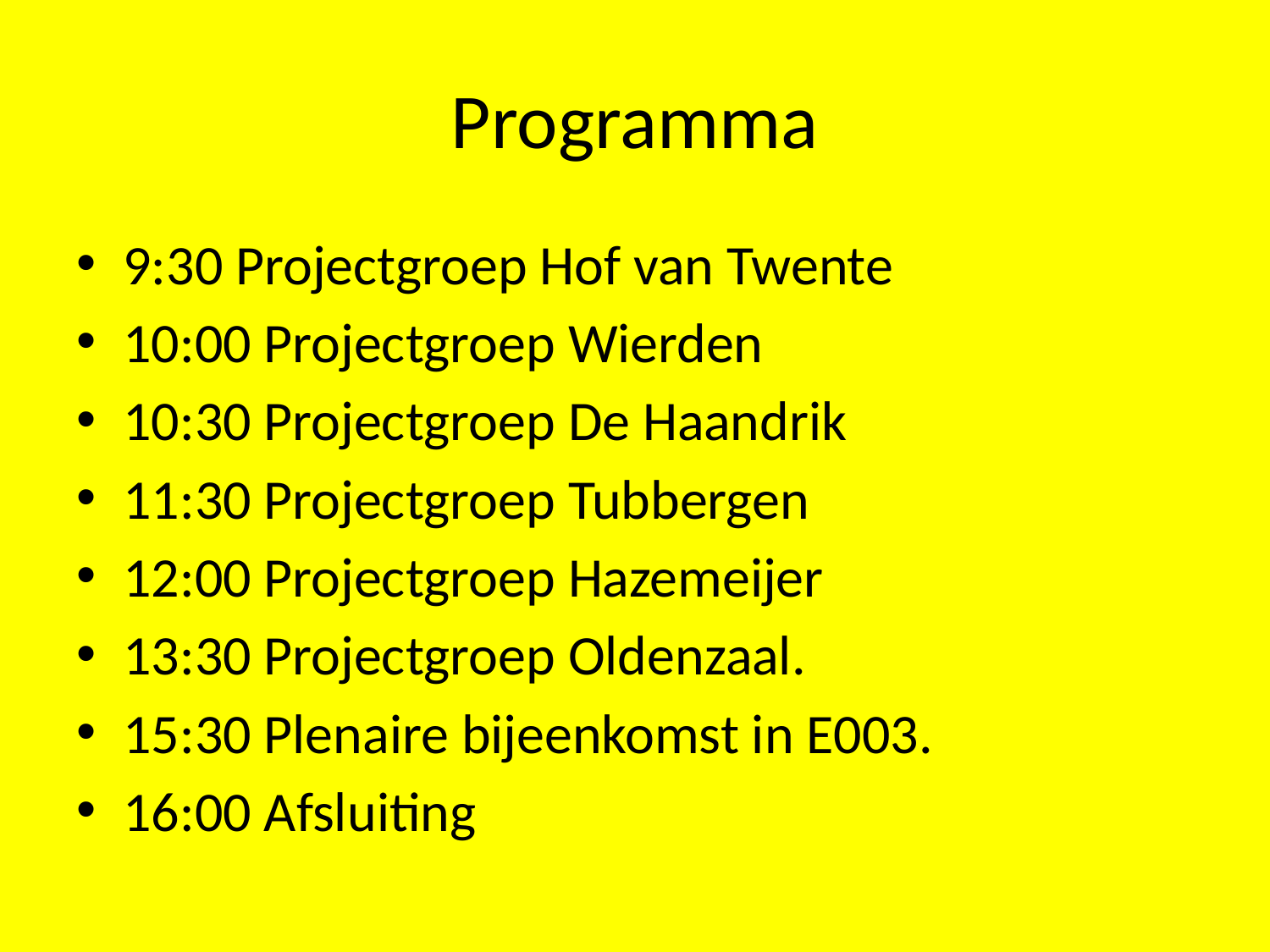

# Programma
9:30 Projectgroep Hof van Twente
10:00 Projectgroep Wierden
10:30 Projectgroep De Haandrik
11:30 Projectgroep Tubbergen
12:00 Projectgroep Hazemeijer
13:30 Projectgroep Oldenzaal.
15:30 Plenaire bijeenkomst in E003.
16:00 Afsluiting